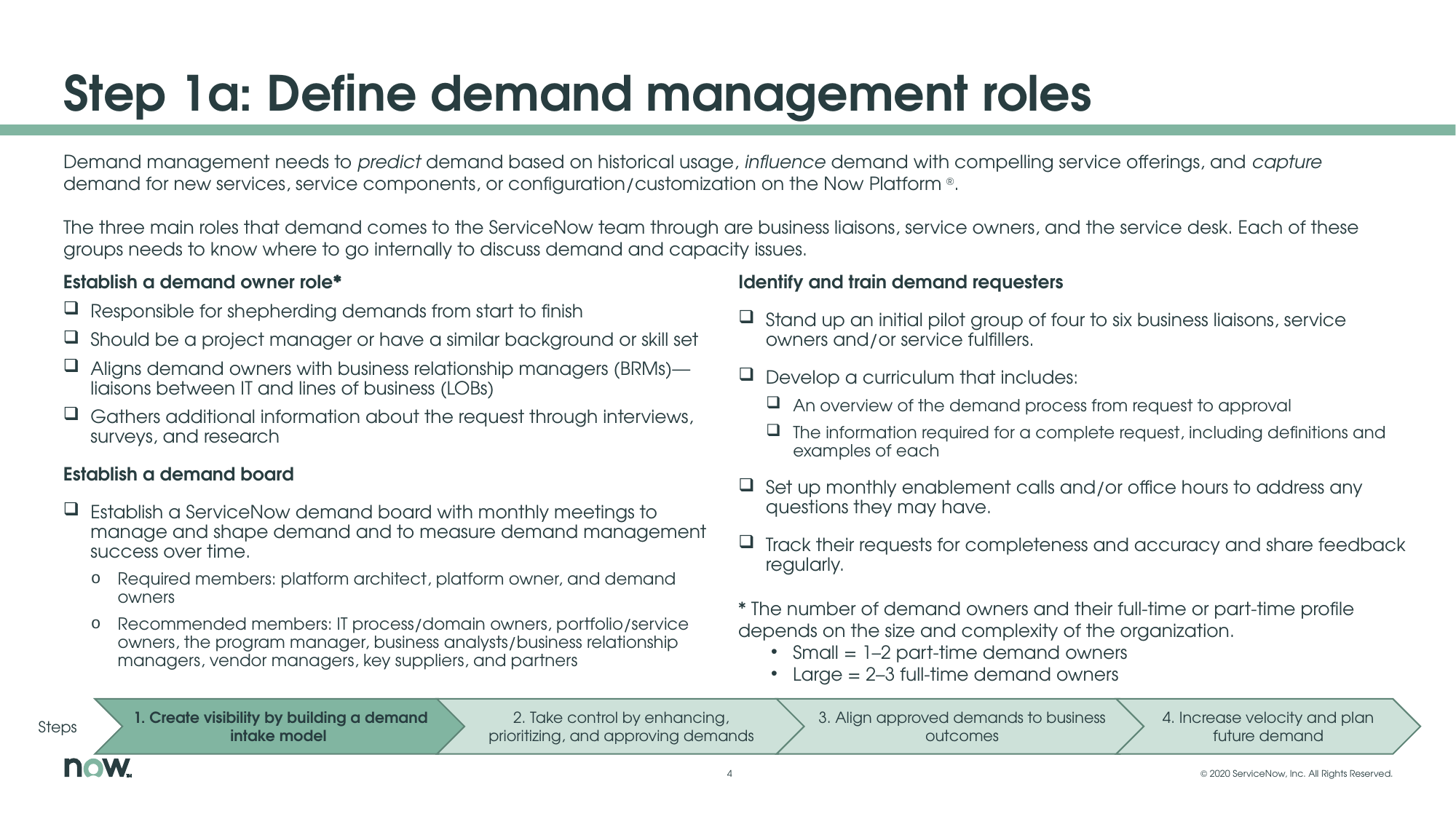

# Step 1a: Define demand management roles

Demand management needs to predict demand based on historical usage, influence demand with compelling service offerings, and capture demand for new services, service components, or configuration/customization on the Now Platform ®.

The three main roles that demand comes to the ServiceNow team through are business liaisons, service owners, and the service desk. Each of these groups needs to know where to go internally to discuss demand and capacity issues.
Establish a demand owner role*
Responsible for shepherding demands from start to finish
Should be a project manager or have a similar background or skill set
Aligns demand owners with business relationship managers (BRMs)—liaisons between IT and lines of business (LOBs)
Gathers additional information about the request through interviews, surveys, and research
Establish a demand board
Establish a ServiceNow demand board with monthly meetings to manage and shape demand and to measure demand management success over time.
Required members: platform architect, platform owner, and demand owners
Recommended members: IT process/domain owners, portfolio/service owners, the program manager, business analysts/business relationship managers, vendor managers, key suppliers, and partners
Identify and train demand requesters
Stand up an initial pilot group of four to six business liaisons, service owners and/or service fulfillers.
Develop a curriculum that includes:
An overview of the demand process from request to approval
The information required for a complete request, including definitions and examples of each
Set up monthly enablement calls and/or office hours to address any questions they may have.
Track their requests for completeness and accuracy and share feedback regularly.
* The number of demand owners and their full-time or part-time profile depends on the size and complexity of the organization.
Small = 1–2 part-time demand owners
Large = 2–3 full-time demand owners
Steps
1. Create visibility by building a demand intake model
2. Take control by enhancing, prioritizing, and approving demands
3. Align approved demands to business outcomes
4. Increase velocity and plan future demand